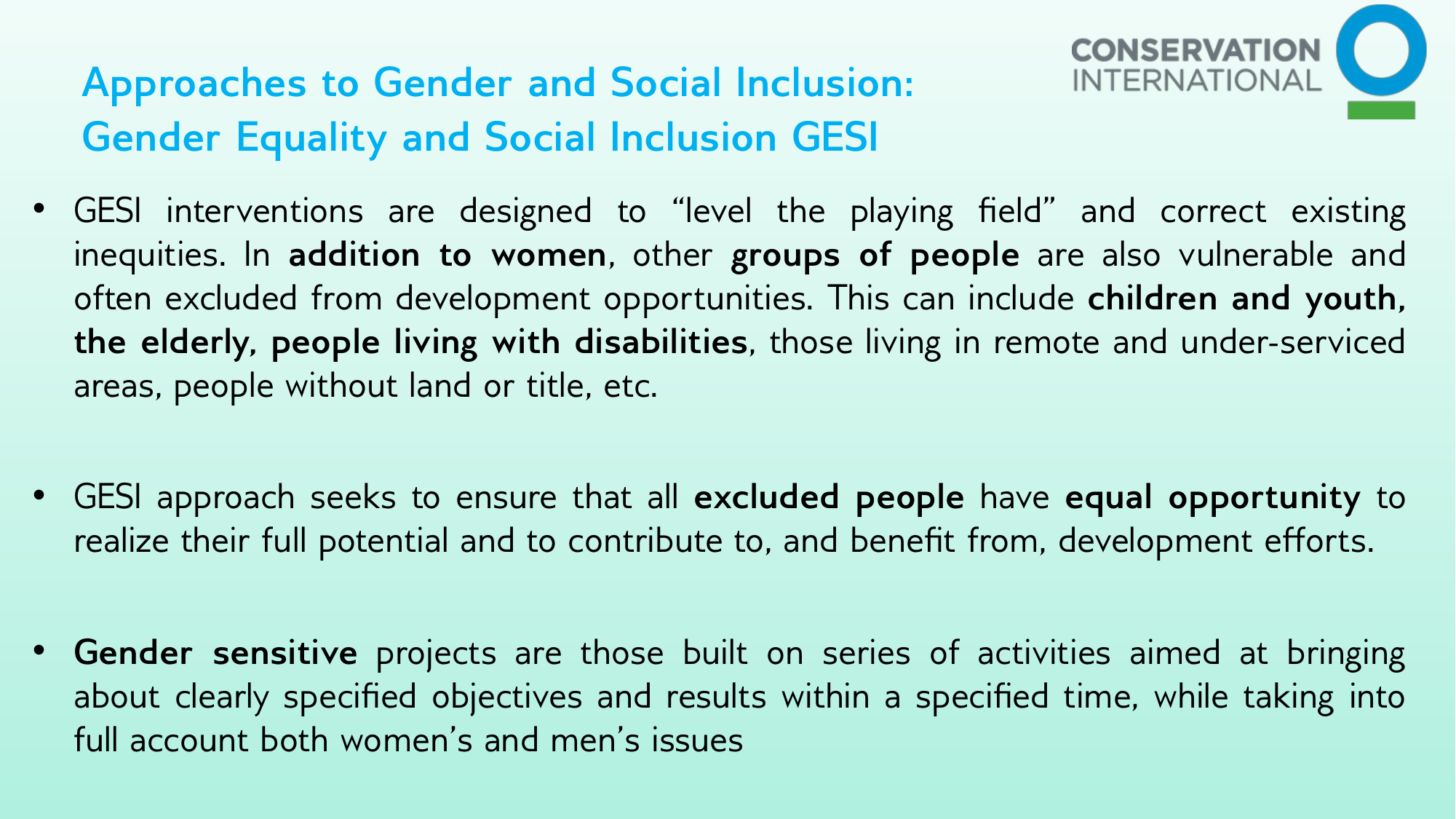

Approaches to Gender and Social Inclusion: Gender Equality and Social Inclusion GESI
GESI interventions are designed to “level the playing field” and correct existing inequities. In addition to women, other groups of people are also vulnerable and often excluded from development opportunities. This can include children and youth, the elderly, people living with disabilities, those living in remote and under-serviced areas, people without land or title, etc.

GESI approach seeks to ensure that all excluded people have equal opportunity to realize their full potential and to contribute to, and benefit from, development efforts.

Gender sensitive projects are those built on series of activities aimed at bringing about clearly specified objectives and results within a specified time, while taking into full account both women’s and men’s issues